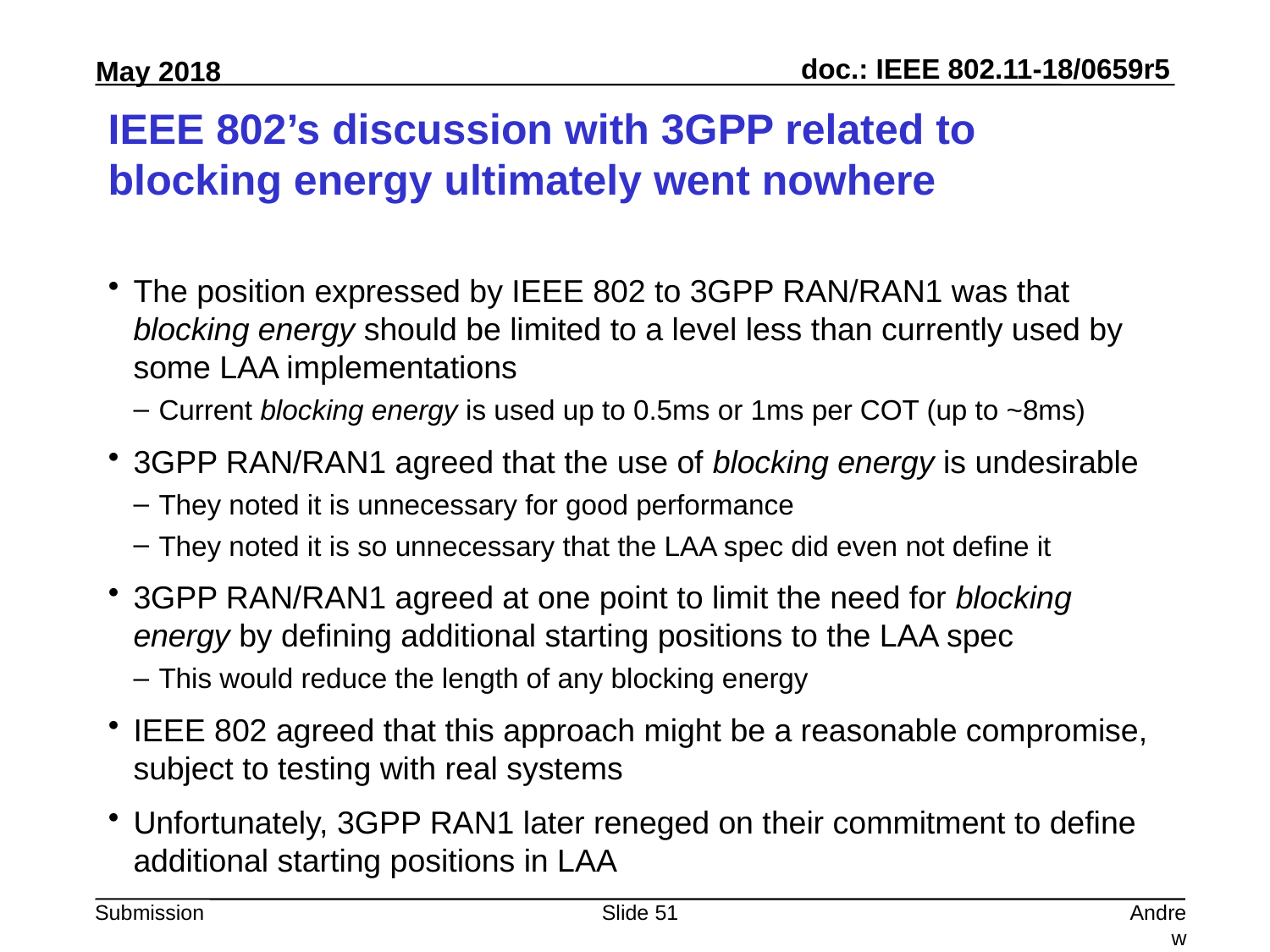

# IEEE 802’s discussion with 3GPP related to blocking energy ultimately went nowhere
The position expressed by IEEE 802 to 3GPP RAN/RAN1 was that blocking energy should be limited to a level less than currently used by some LAA implementations
Current blocking energy is used up to 0.5ms or 1ms per COT (up to ~8ms)
3GPP RAN/RAN1 agreed that the use of blocking energy is undesirable
They noted it is unnecessary for good performance
They noted it is so unnecessary that the LAA spec did even not define it
3GPP RAN/RAN1 agreed at one point to limit the need for blocking energy by defining additional starting positions to the LAA spec
This would reduce the length of any blocking energy
IEEE 802 agreed that this approach might be a reasonable compromise, subject to testing with real systems
Unfortunately, 3GPP RAN1 later reneged on their commitment to define additional starting positions in LAA
Slide 51
Andrew Myles, Cisco